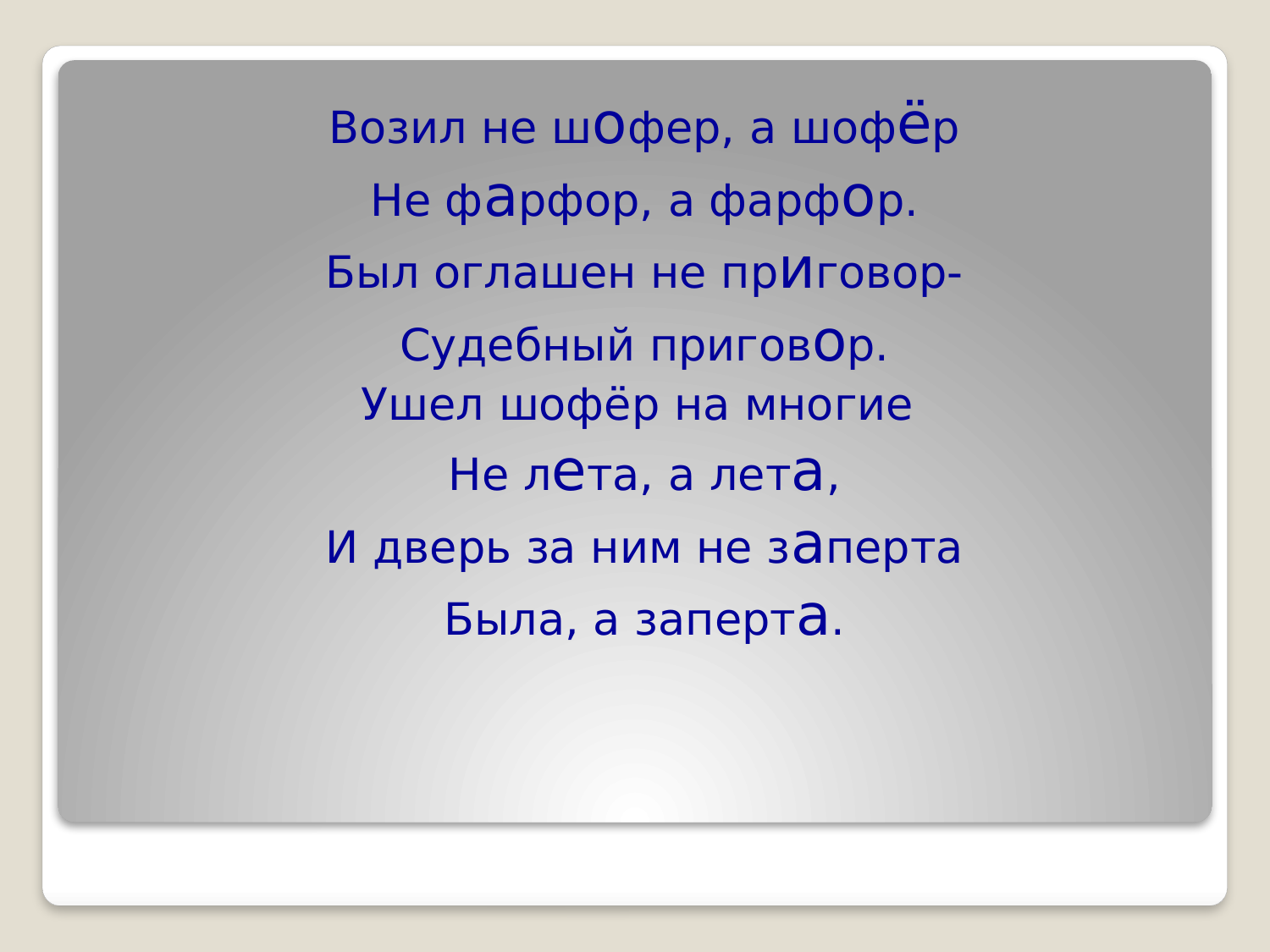

Возил не шофер, а шофёр
Не фарфор, а фарфор.
Был оглашен не приговор-
Судебный приговор.
Ушел шофёр на многие
Не лета, а лета,
И дверь за ним не заперта
Была, а заперта.
#